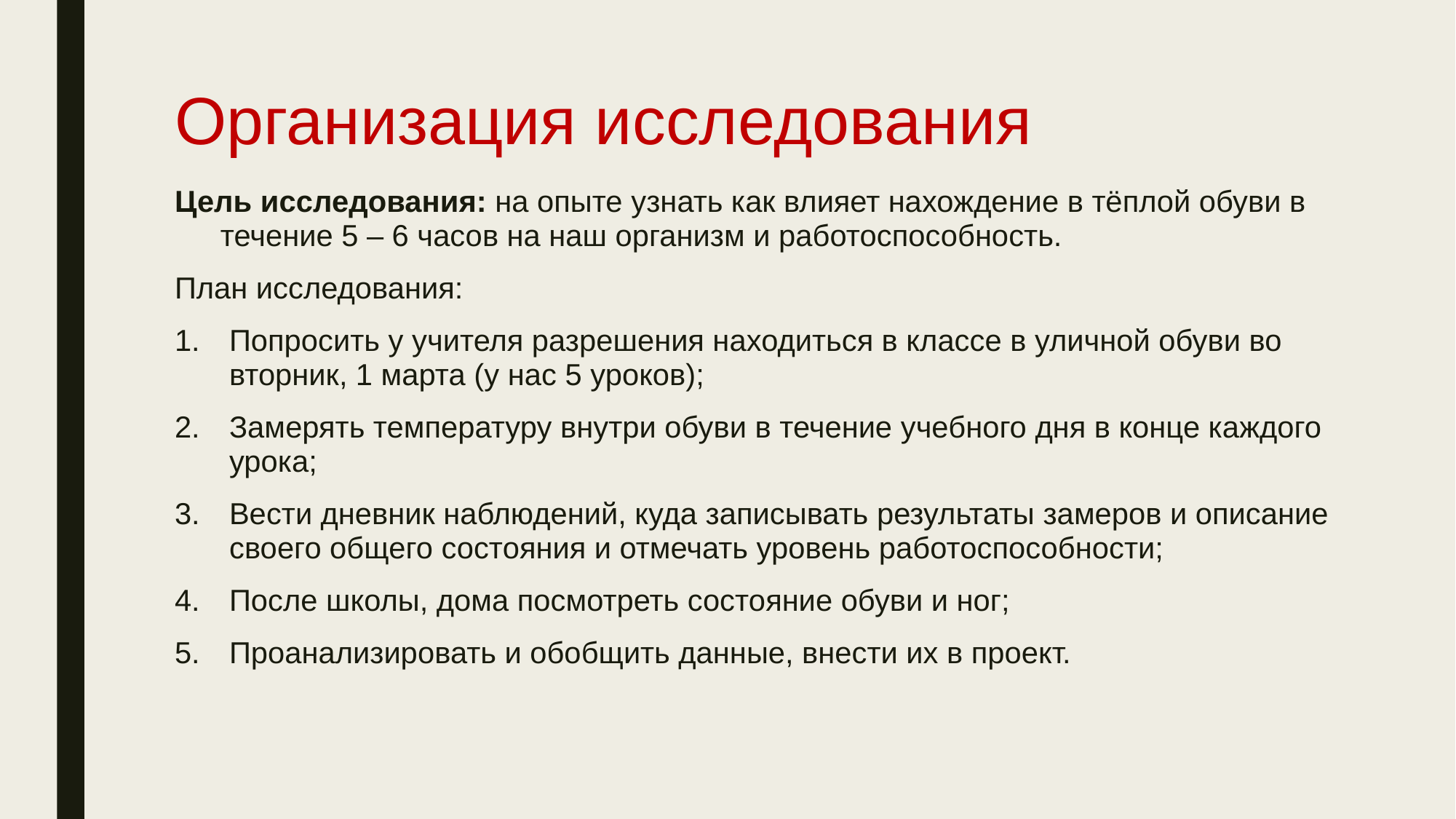

# Организация исследования
Цель исследования: на опыте узнать как влияет нахождение в тёплой обуви в течение 5 – 6 часов на наш организм и работоспособность.
План исследования:
Попросить у учителя разрешения находиться в классе в уличной обуви во вторник, 1 марта (у нас 5 уроков);
Замерять температуру внутри обуви в течение учебного дня в конце каждого урока;
Вести дневник наблюдений, куда записывать результаты замеров и описание своего общего состояния и отмечать уровень работоспособности;
После школы, дома посмотреть состояние обуви и ног;
Проанализировать и обобщить данные, внести их в проект.